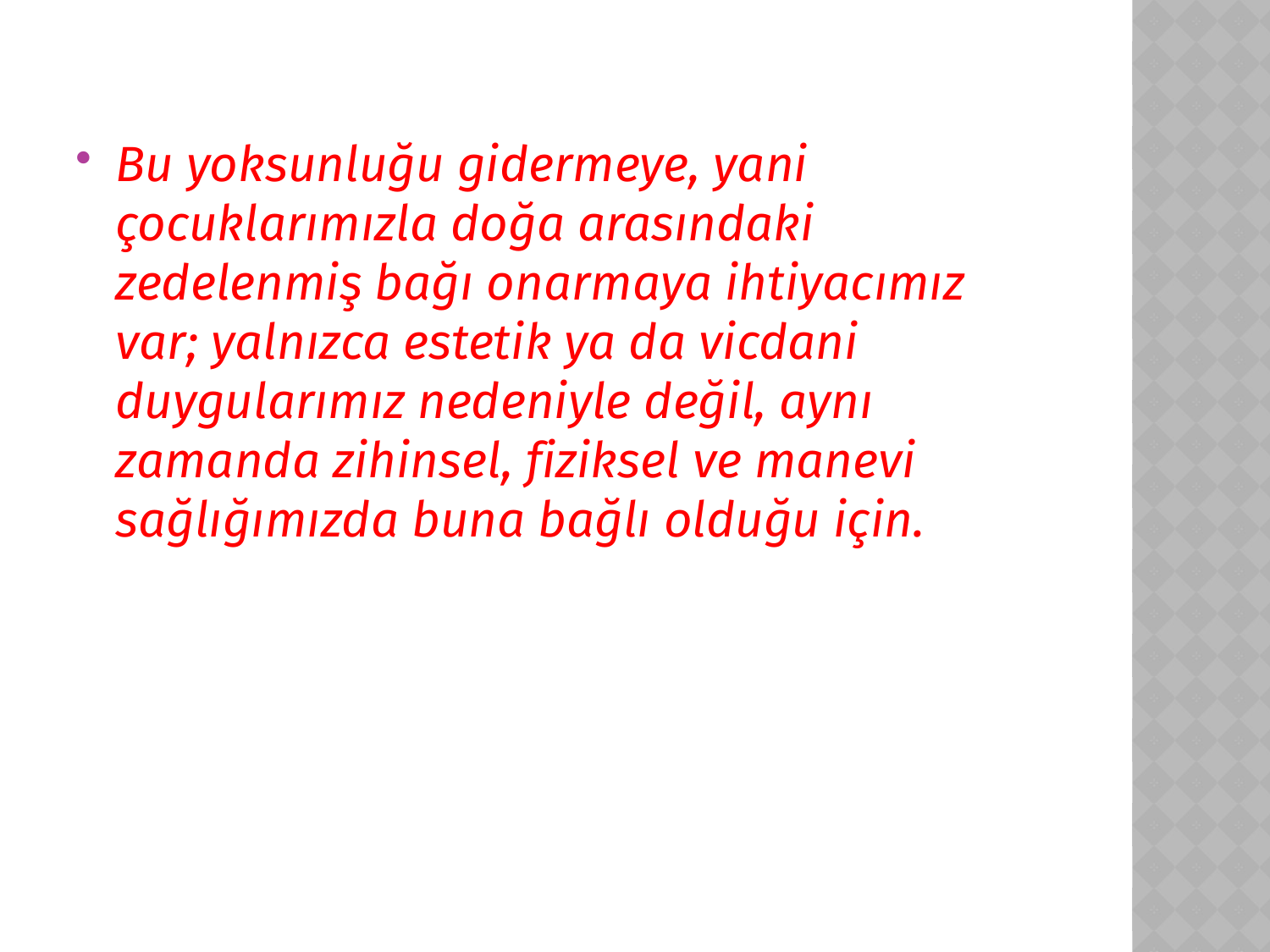

Bu yoksunluğu gidermeye, yani çocuklarımızla doğa arasındaki zedelenmiş bağı onarmaya ihtiyacımız var; yalnızca estetik ya da vicdani duygularımız nedeniyle değil, aynı zamanda zihinsel, fiziksel ve manevi sağlığımızda buna bağlı olduğu için.